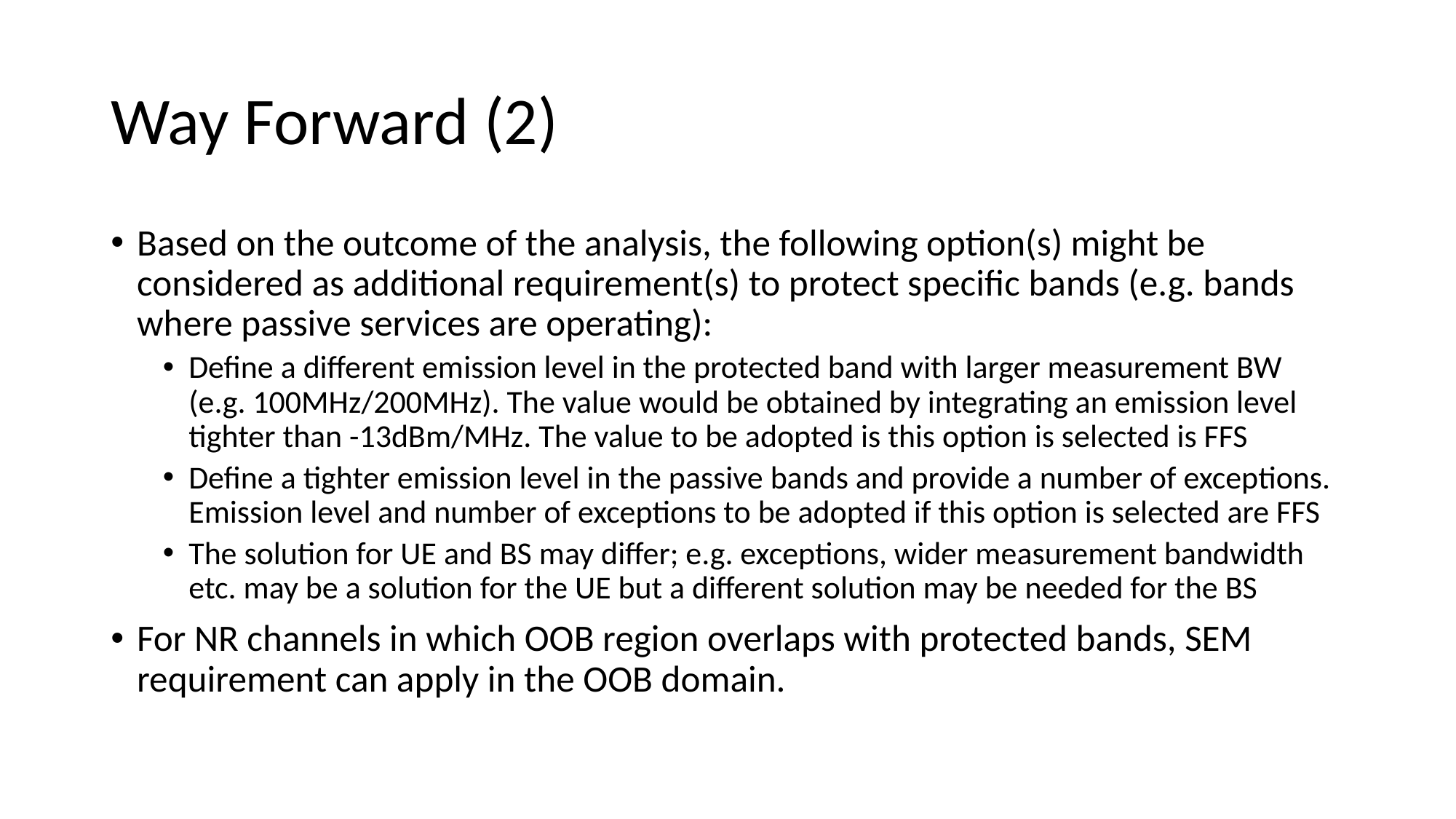

# Way Forward (2)
Based on the outcome of the analysis, the following option(s) might be considered as additional requirement(s) to protect specific bands (e.g. bands where passive services are operating):
Define a different emission level in the protected band with larger measurement BW (e.g. 100MHz/200MHz). The value would be obtained by integrating an emission level tighter than -13dBm/MHz. The value to be adopted is this option is selected is FFS
Define a tighter emission level in the passive bands and provide a number of exceptions. Emission level and number of exceptions to be adopted if this option is selected are FFS
The solution for UE and BS may differ; e.g. exceptions, wider measurement bandwidth etc. may be a solution for the UE but a different solution may be needed for the BS
For NR channels in which OOB region overlaps with protected bands, SEM requirement can apply in the OOB domain.